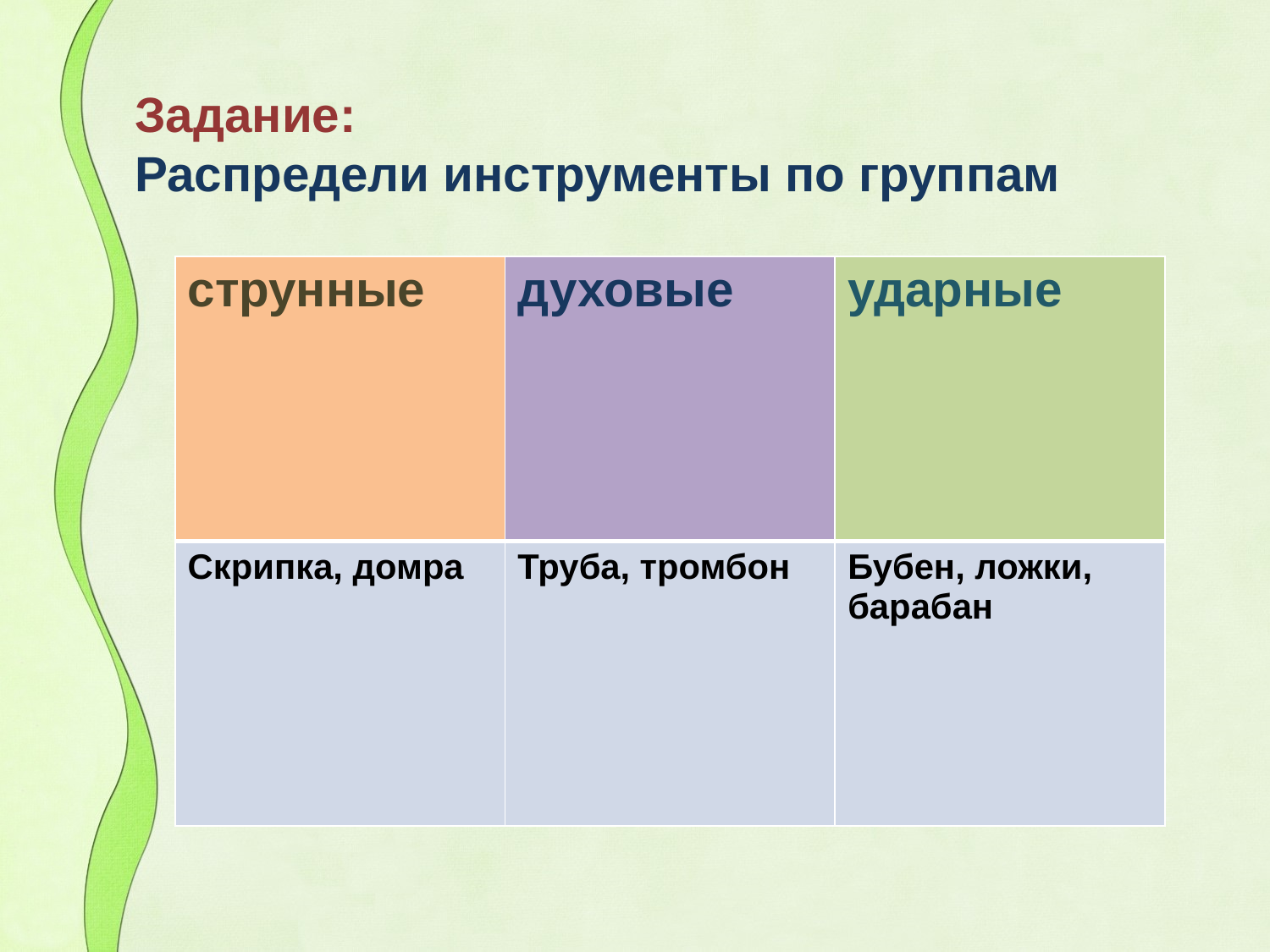

# Задание: Распредели инструменты по группам
| струнные | духовые | ударные |
| --- | --- | --- |
| Скрипка, домра | Труба, тромбон | Бубен, ложки, барабан |